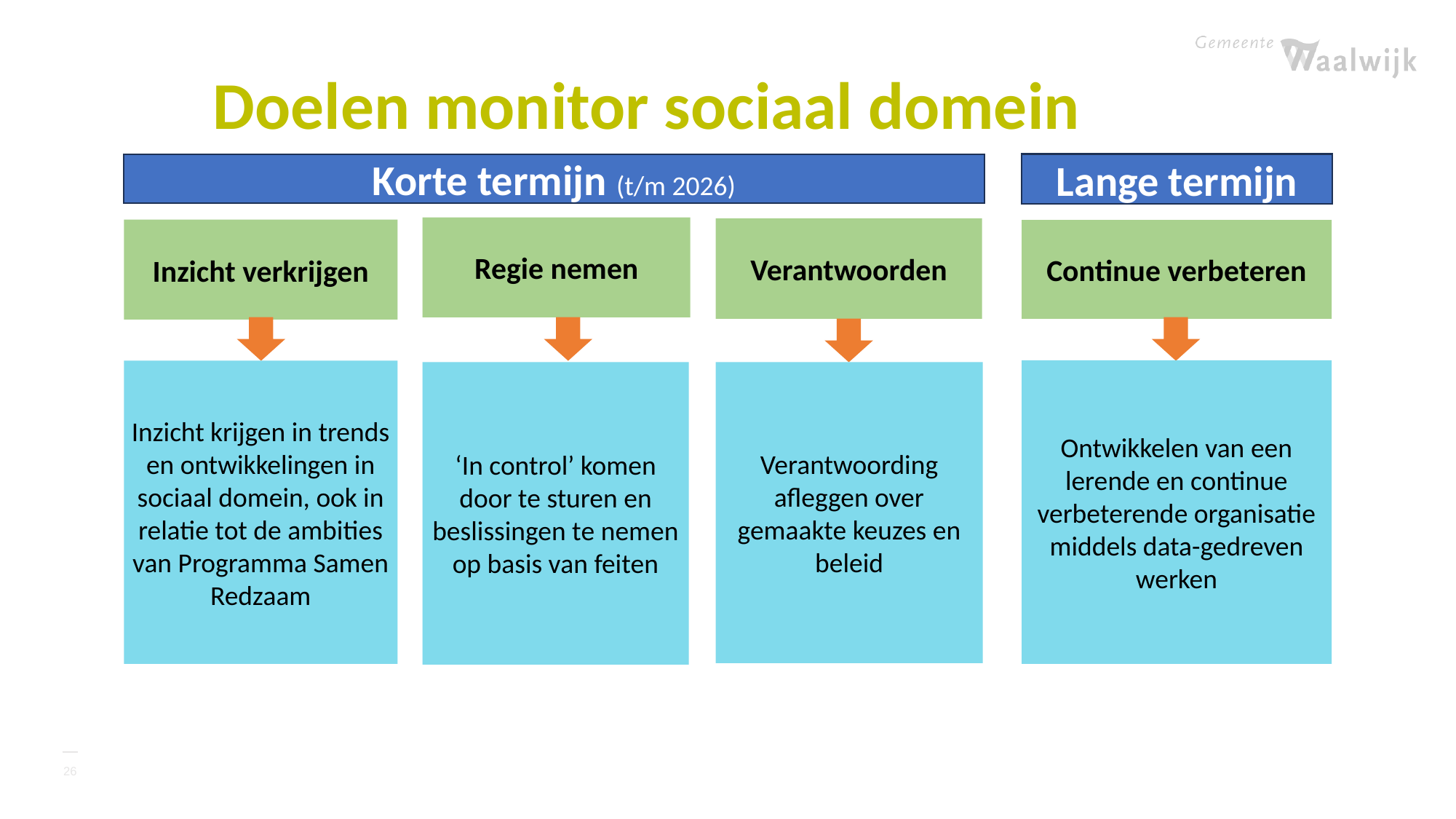

Doelen monitor sociaal domein
Lange termijn
Korte termijn (t/m 2026)
Regie nemen
Verantwoorden
Inzicht verkrijgen
Continue verbeteren

Ontwikkelen van een lerende en continue verbeterende organisatie middels data-gedreven werken
Inzicht krijgen in trends en ontwikkelingen in sociaal domein, ook in relatie tot de ambities van Programma Samen Redzaam
‘In control’ komen door te sturen en beslissingen te nemen op basis van feiten
Verantwoording afleggen over gemaakte keuzes en beleid